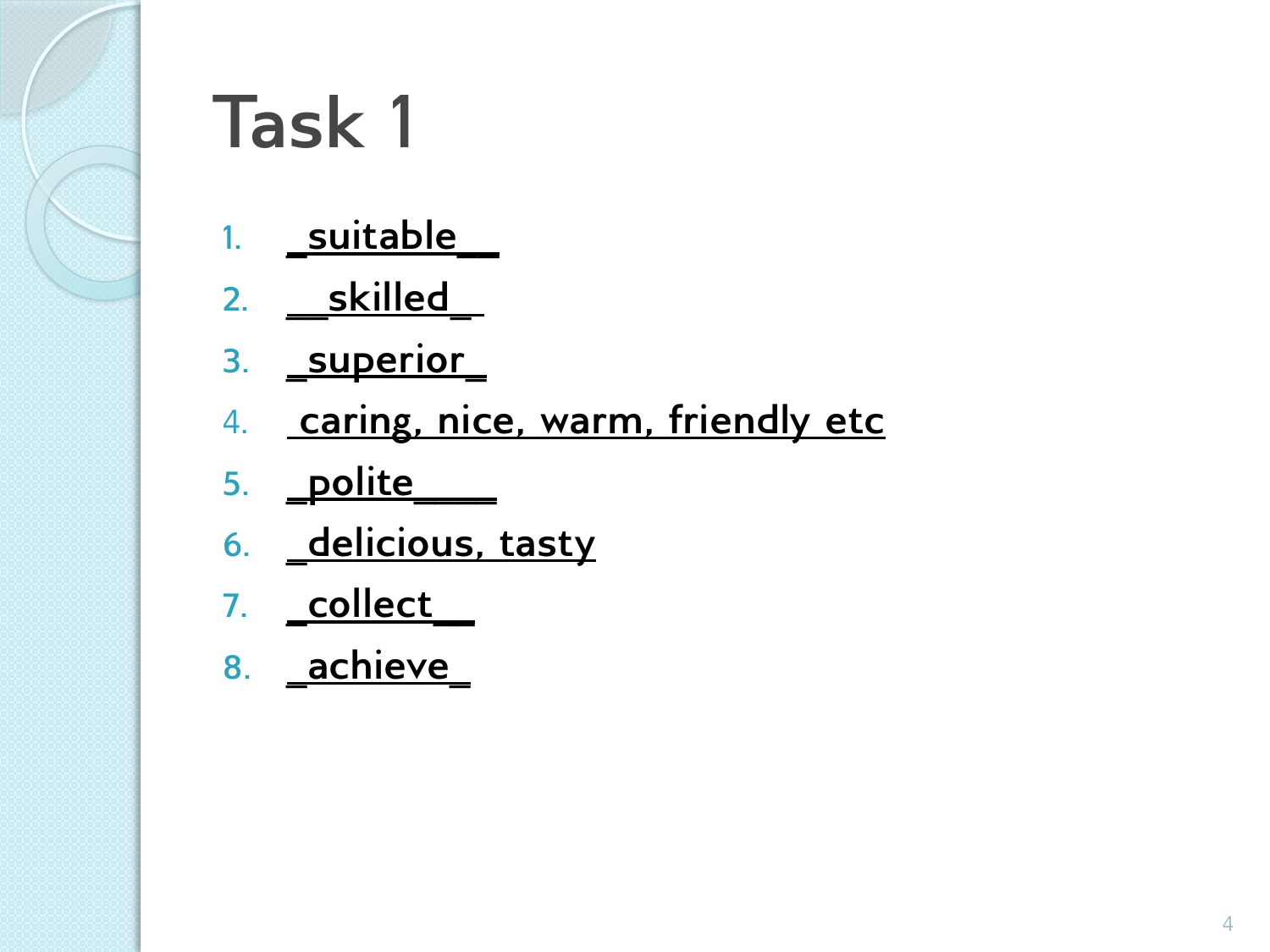

# Task 1
_suitable__
__skilled_
_superior_
 caring, nice, warm, friendly etc
_polite____
_delicious, tasty
_collect__
_achieve_

4